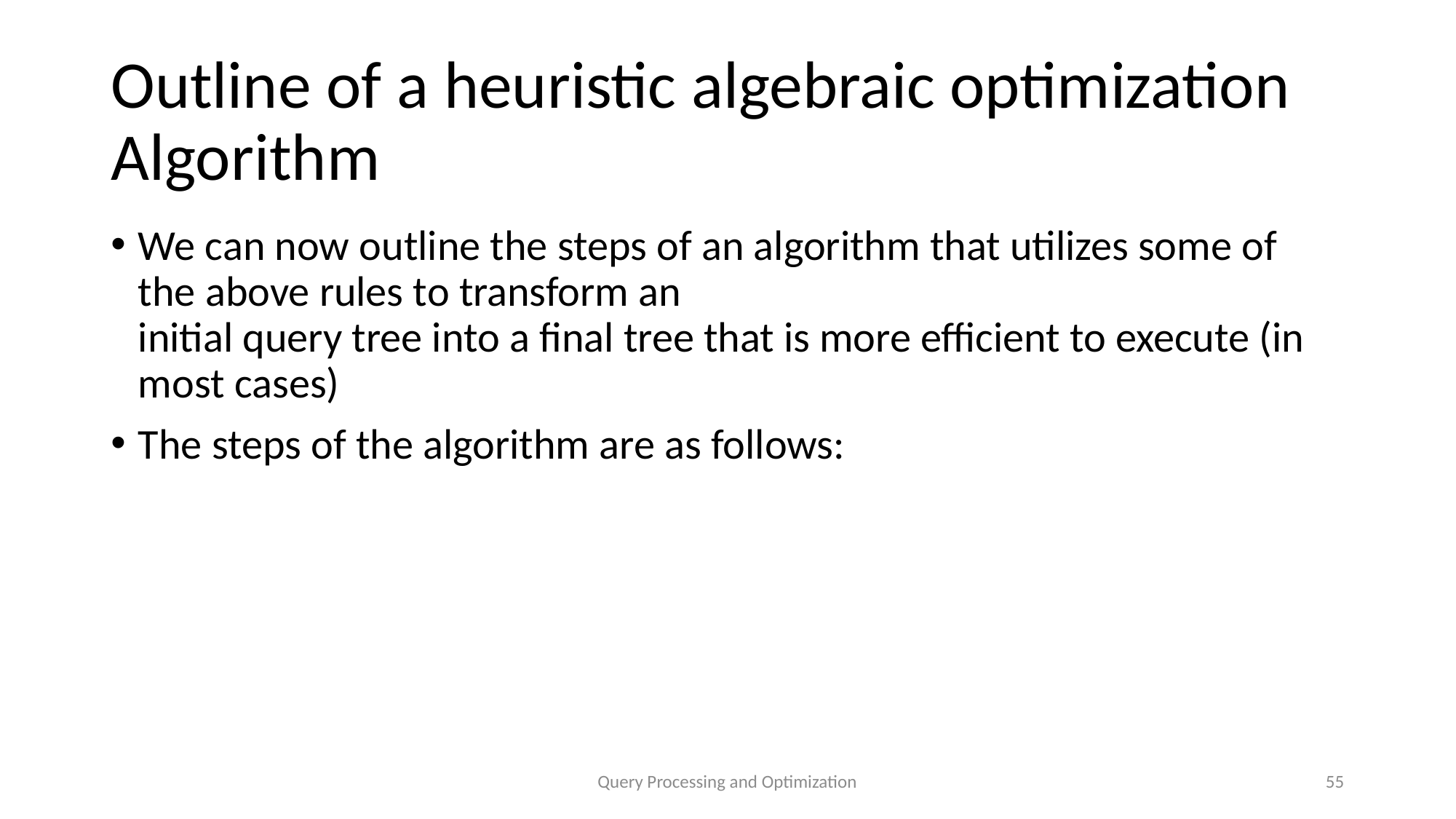

# Outline of a heuristic algebraic optimization Algorithm
We can now outline the steps of an algorithm that utilizes some of the above rules to transform an
initial query tree into a final tree that is more efficient to execute (in most cases)
The steps of the algorithm are as follows:
Query Processing and Optimization
55